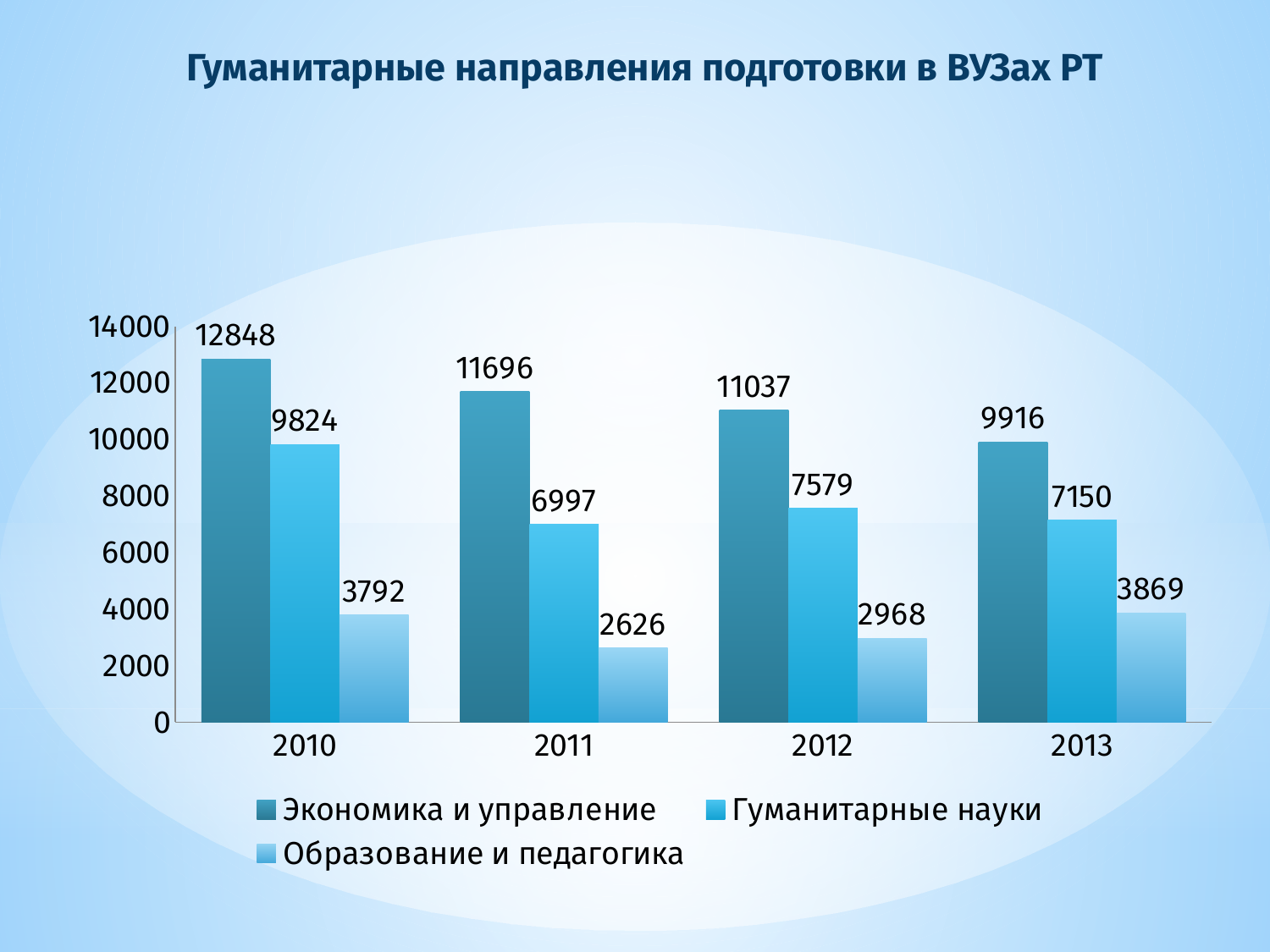

# Гуманитарные направления подготовки в ВУЗах РТ

### Chart

| Category | Экономика и управление | Гуманитарные науки | Образование и педагогика |
|---|---|---|---|
| 2010 | 12848.0 | 9824.0 | 3792.0 |
| 2011 | 11696.0 | 6997.0 | 2626.0 |
| 2012 | 11037.0 | 7579.0 | 2968.0 |
| 2013 | 9916.0 | 7150.0 | 3869.0 |